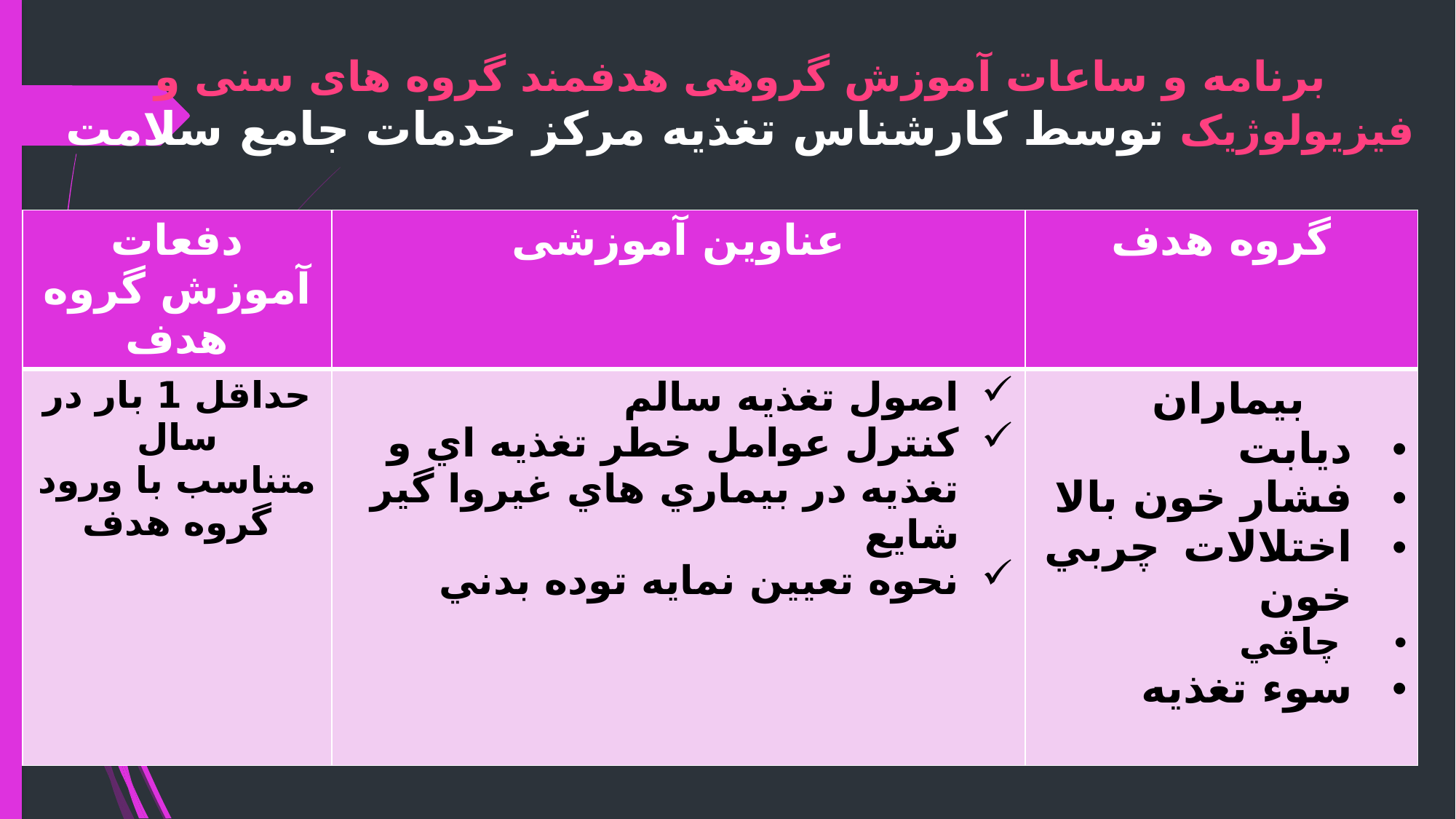

# برنامه و ساعات آموزش گروهی هدفمند گروه های سنی و فیزیولوژیک توسط کارشناس تغذیه مرکز خدمات جامع سلامت
| دفعات آموزش گروه هدف | عناوین آموزشی | گروه هدف |
| --- | --- | --- |
| حداقل 1 بار در سال متناسب با ورود گروه هدف | اصول تغذيه سالم کنترل عوامل خطر تغذيه اي و تغذيه در بيماري هاي غيروا گير شايع نحوه تعيين نمايه توده بدني | بيماران ديابت فشار خون بالا اختلالات چربي خون چاقي سوء تغذيه |